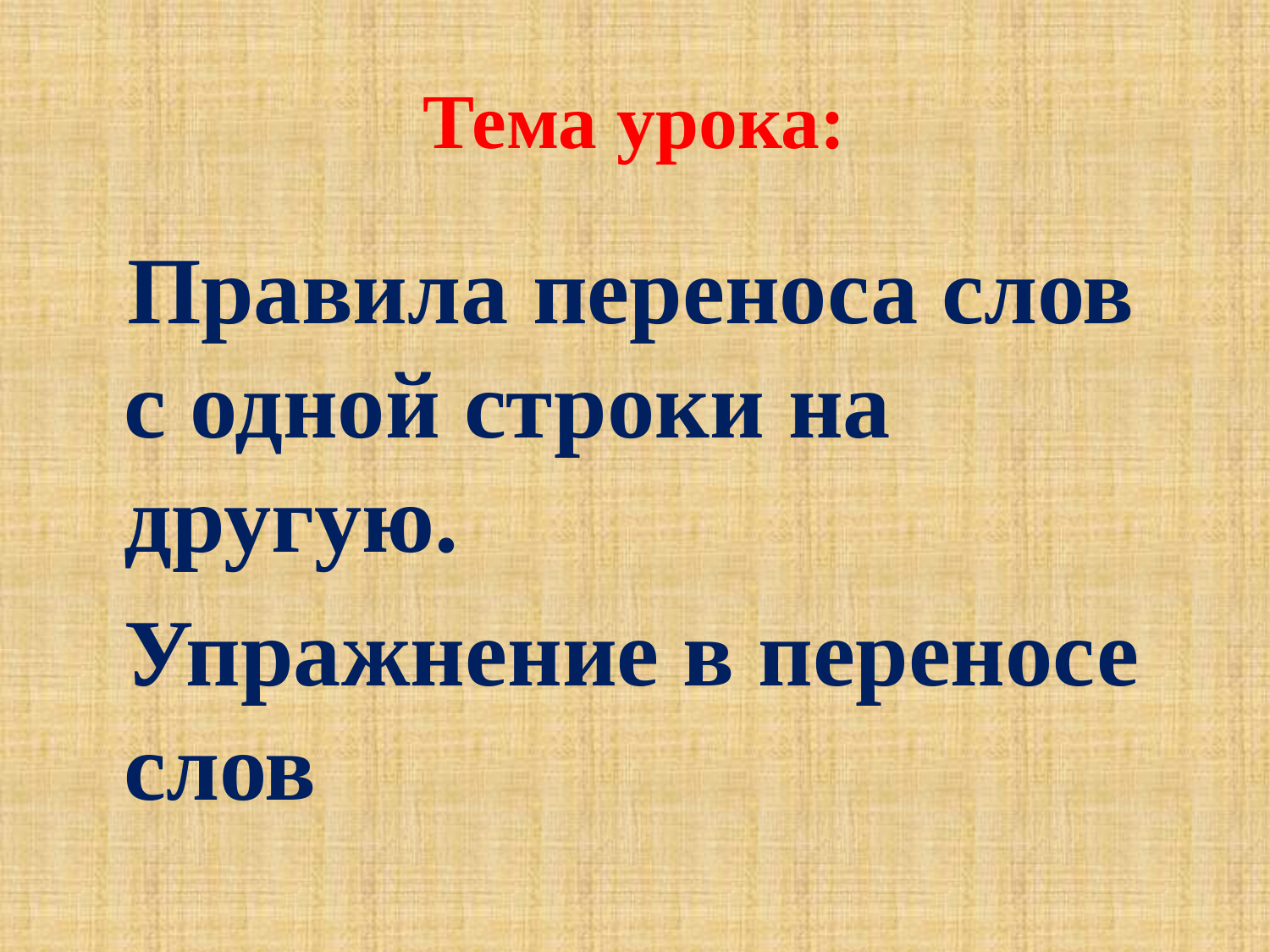

# Тема урока:
    Правила переноса слов с одной строки на другую.
  Упражнение в переносе слов